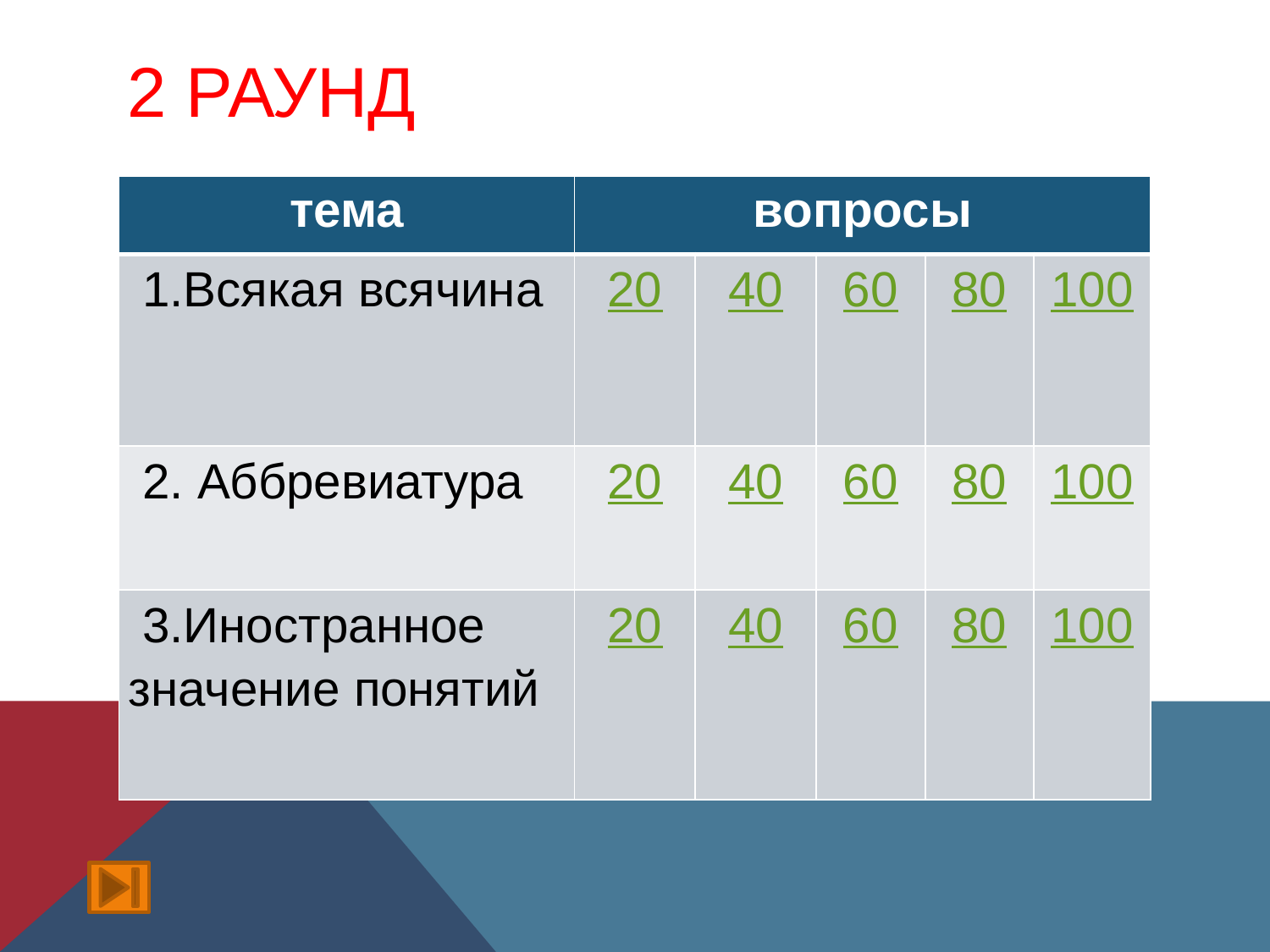

# 2 раунд
| тема | вопросы |  |  |  |  |
| --- | --- | --- | --- | --- | --- |
| 1.Всякая всячина | 20 | 40 | 60 | 80 | 100 |
| 2. Аббревиатура | 20 | 40 | 60 | 80 | 100 |
| 3.Иностранное значение понятий | 20 | 40 | 60 | 80 | 100 |